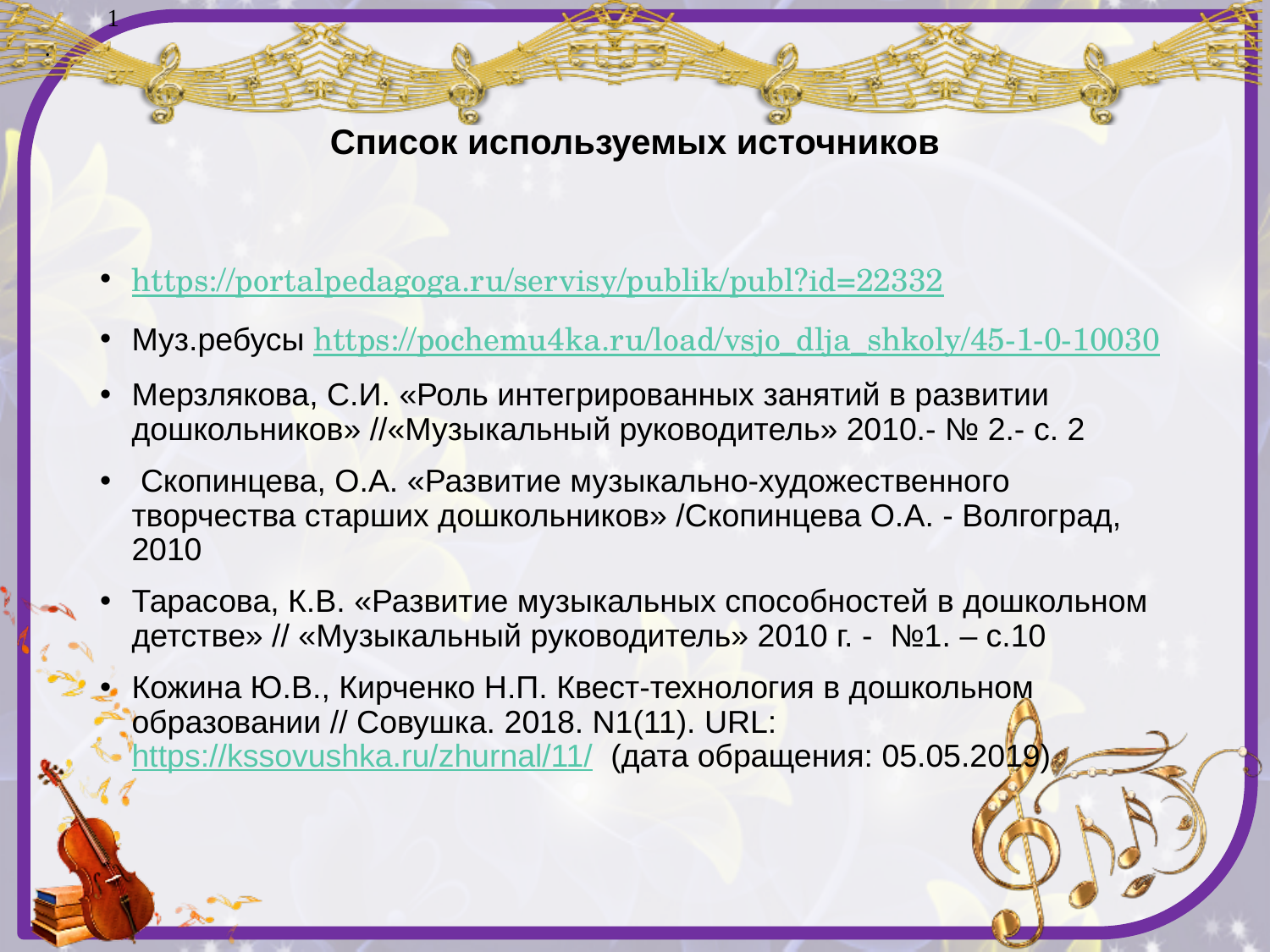

1.
# Список используемых источников
https://portalpedagoga.ru/servisy/publik/publ?id=22332
Муз.ребусы https://pochemu4ka.ru/load/vsjo_dlja_shkoly/45-1-0-10030
Мерзлякова, С.И. «Роль интегрированных занятий в развитии дошкольников» //«Музыкальный руководитель» 2010.- № 2.- с. 2
 Скопинцева, О.А. «Развитие музыкально-художественного творчества старших дошкольников» /Скопинцева О.А. - Волгоград, 2010
Тарасова, К.В. «Развитие музыкальных способностей в дошкольном детстве» // «Музыкальный руководитель» 2010 г. -  №1. – с.10
Кожина Ю.В., Кирченко Н.П. Квест-технология в дошкольном образовании // Совушка. 2018. N1(11). URL: https://kssovushka.ru/zhurnal/11/  (дата обращения: 05.05.2019)